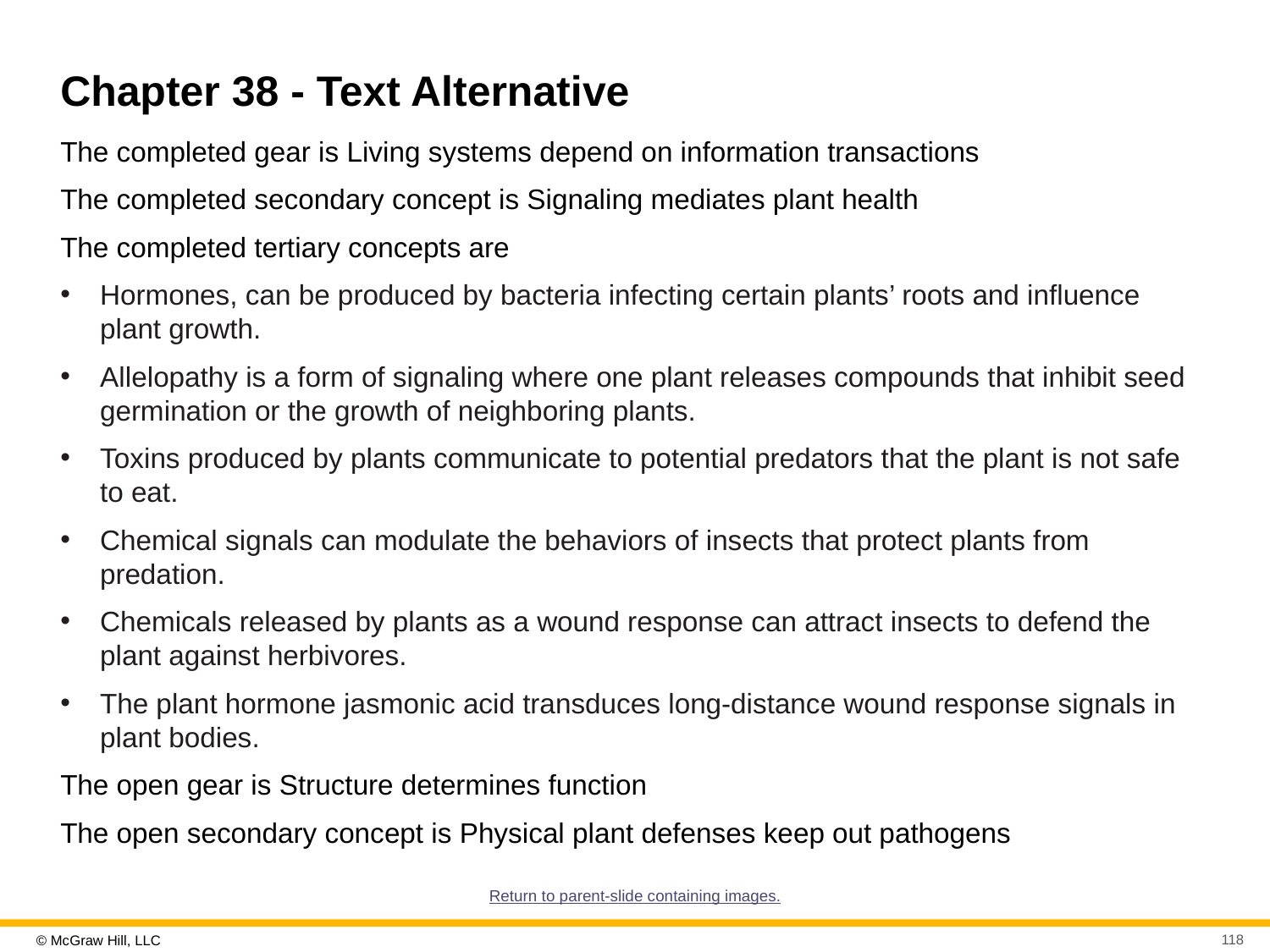

# Chapter 38 - Text Alternative
The completed gear is Living systems depend on information transactions
The completed secondary concept is Signaling mediates plant health
The completed tertiary concepts are
Hormones, can be produced by bacteria infecting certain plants’ roots and influence plant growth.
Allelopathy is a form of signaling where one plant releases compounds that inhibit seed germination or the growth of neighboring plants.
Toxins produced by plants communicate to potential predators that the plant is not safe to eat.
Chemical signals can modulate the behaviors of insects that protect plants from predation.
Chemicals released by plants as a wound response can attract insects to defend the plant against herbivores.
The plant hormone jasmonic acid transduces long-distance wound response signals in plant bodies.
The open gear is Structure determines function
The open secondary concept is Physical plant defenses keep out pathogens
Return to parent-slide containing images.
118